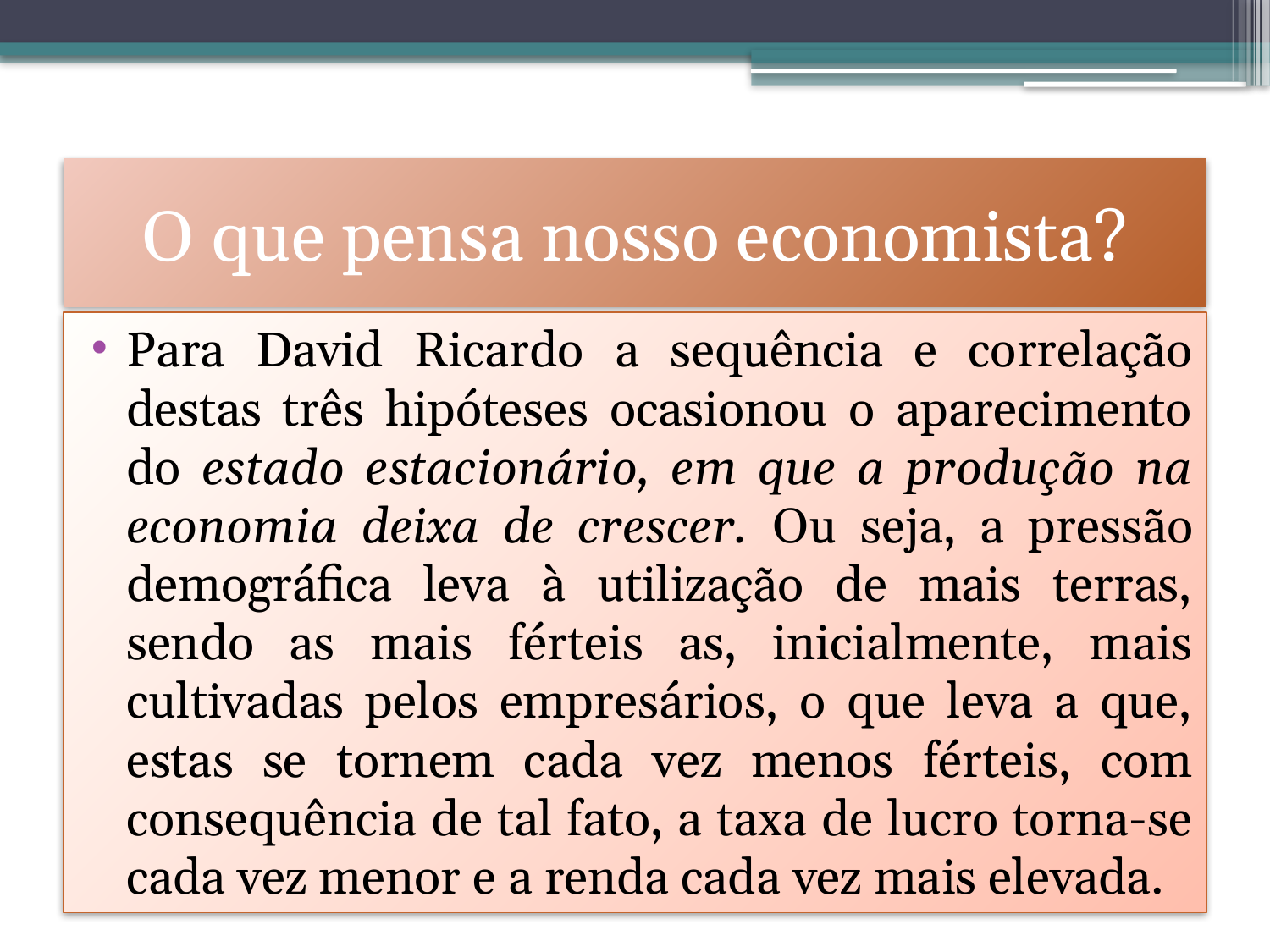

# O que pensa nosso economista?
Para David Ricardo a sequência e correlação destas três hipóteses ocasionou o aparecimento do estado estacionário, em que a produção na economia deixa de crescer. Ou seja, a pressão demográfica leva à utilização de mais terras, sendo as mais férteis as, inicialmente, mais cultivadas pelos empresários, o que leva a que, estas se tornem cada vez menos férteis, com consequência de tal fato, a taxa de lucro torna-se cada vez menor e a renda cada vez mais elevada.